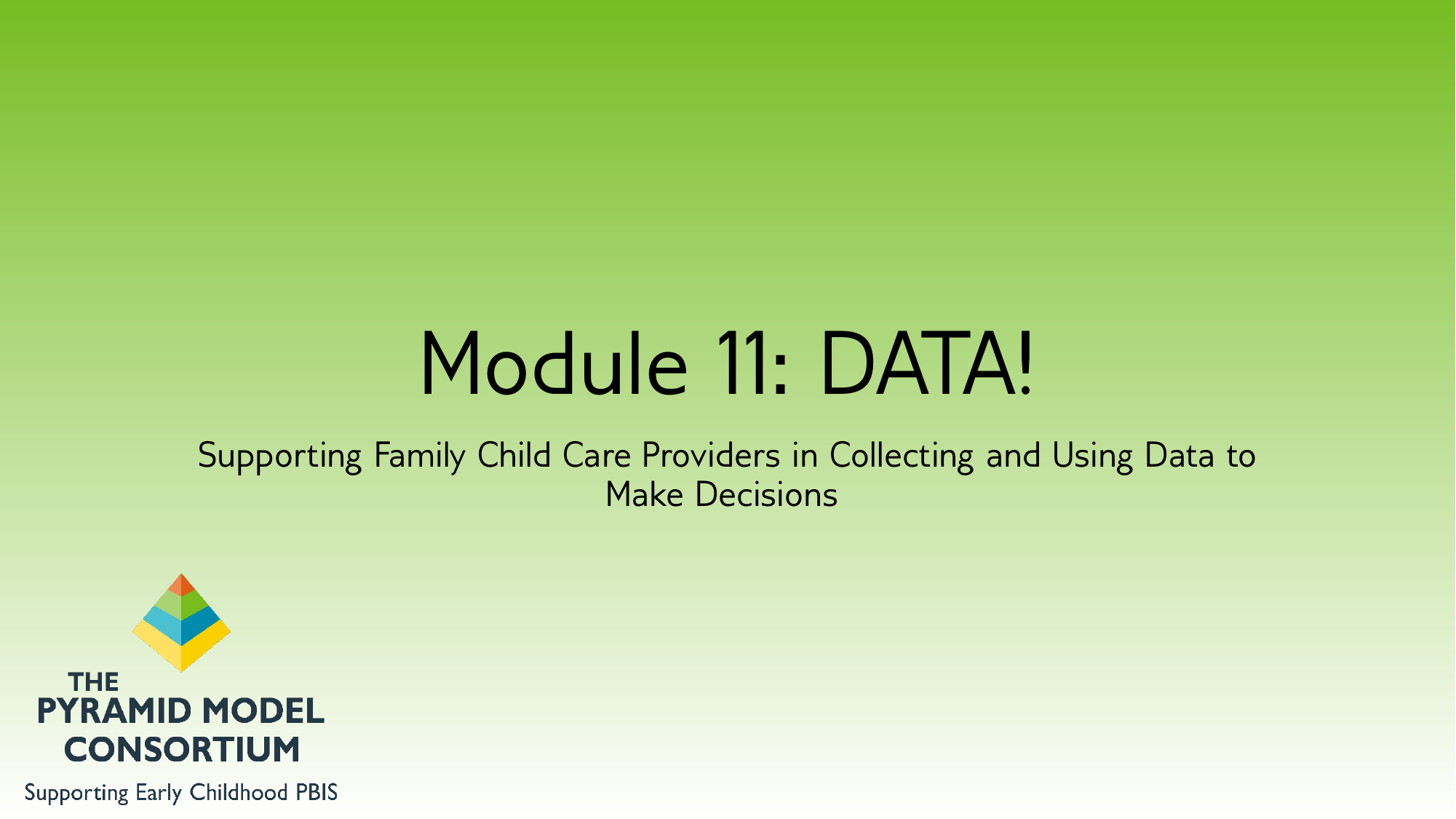

# Module 11: DATA!
Supporting Family Child Care Providers in Collecting and Using Data to Make Decisions